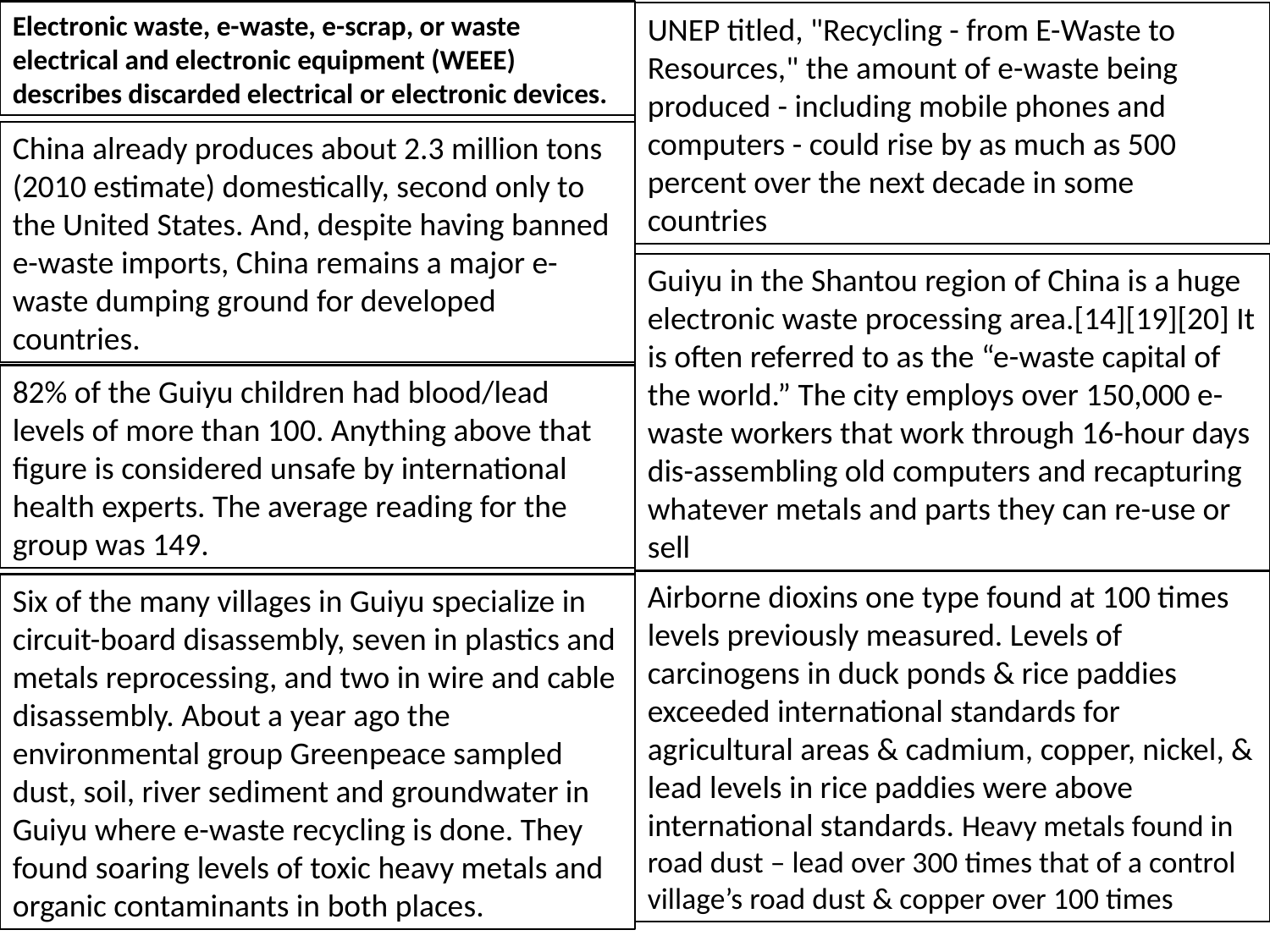

Electronic waste, e-waste, e-scrap, or waste electrical and electronic equipment (WEEE) describes discarded electrical or electronic devices.
UNEP titled, "Recycling - from E-Waste to Resources," the amount of e-waste being produced - including mobile phones and computers - could rise by as much as 500 percent over the next decade in some countries
China already produces about 2.3 million tons (2010 estimate) domestically, second only to the United States. And, despite having banned e-waste imports, China remains a major e-waste dumping ground for developed countries.
Guiyu in the Shantou region of China is a huge electronic waste processing area.[14][19][20] It is often referred to as the “e-waste capital of the world.” The city employs over 150,000 e-waste workers that work through 16-hour days dis-assembling old computers and recapturing whatever metals and parts they can re-use or sell
82% of the Guiyu children had blood/lead levels of more than 100. Anything above that figure is considered unsafe by international health experts. The average reading for the group was 149.
Airborne dioxins one type found at 100 times levels previously measured. Levels of carcinogens in duck ponds & rice paddies exceeded international standards for agricultural areas & cadmium, copper, nickel, & lead levels in rice paddies were above international standards. Heavy metals found in road dust – lead over 300 times that of a control village’s road dust & copper over 100 times
Six of the many villages in Guiyu specialize in circuit-board disassembly, seven in plastics and metals reprocessing, and two in wire and cable disassembly. About a year ago the environmental group Greenpeace sampled dust, soil, river sediment and groundwater in Guiyu where e-waste recycling is done. They found soaring levels of toxic heavy metals and organic contaminants in both places.